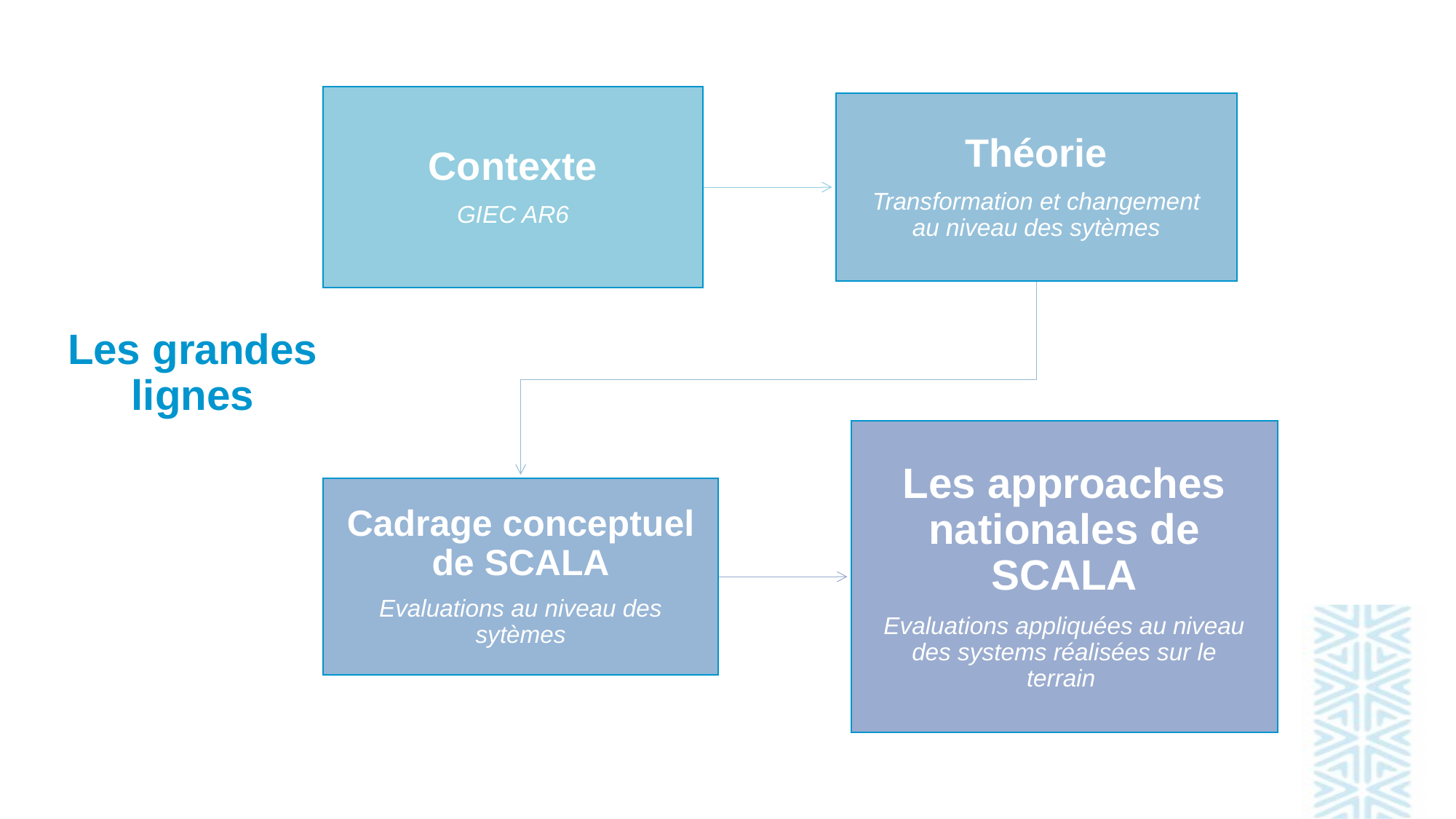

Contexte
GIEC AR6

Théorie
Transformation et changement au niveau des sytèmes

Cadrage conceptuel de SCALA
Evaluations au niveau des sytèmes
Les approaches nationales de SCALA
Evaluations appliquées au niveau des systems réalisées sur le terrain
# Les grandes lignes